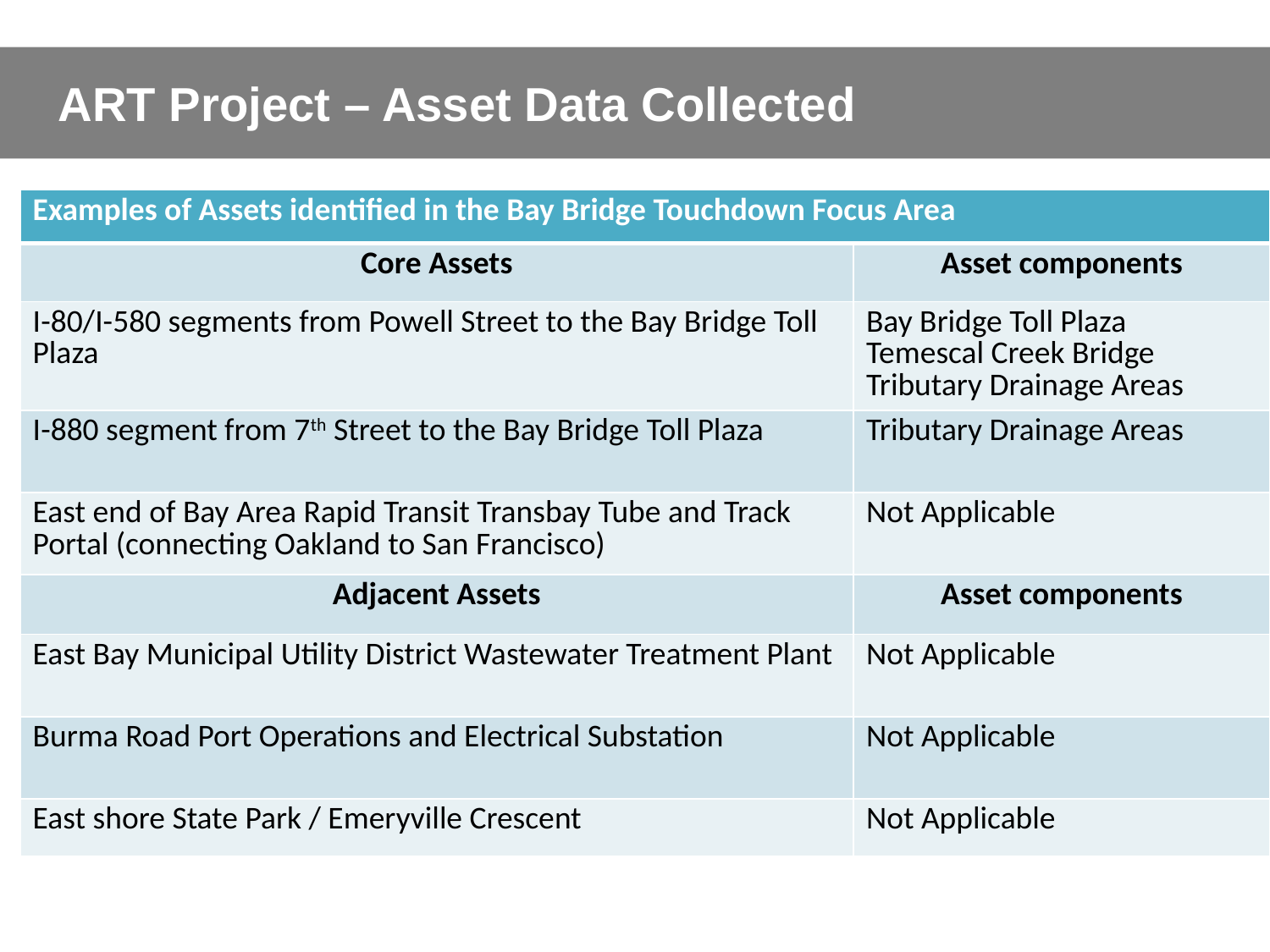

# ART Project – Asset Data Collected
| Examples of Assets identified in the Bay Bridge Touchdown Focus Area |  |
| --- | --- |
| Core Assets | Asset components |
| I-80/I-580 segments from Powell Street to the Bay Bridge Toll Plaza | Bay Bridge Toll Plaza Temescal Creek Bridge Tributary Drainage Areas |
| I-880 segment from 7th Street to the Bay Bridge Toll Plaza | Tributary Drainage Areas |
| East end of Bay Area Rapid Transit Transbay Tube and Track Portal (connecting Oakland to San Francisco) | Not Applicable |
| Adjacent Assets | Asset components |
| East Bay Municipal Utility District Wastewater Treatment Plant | Not Applicable |
| Burma Road Port Operations and Electrical Substation | Not Applicable |
| East shore State Park / Emeryville Crescent | Not Applicable |